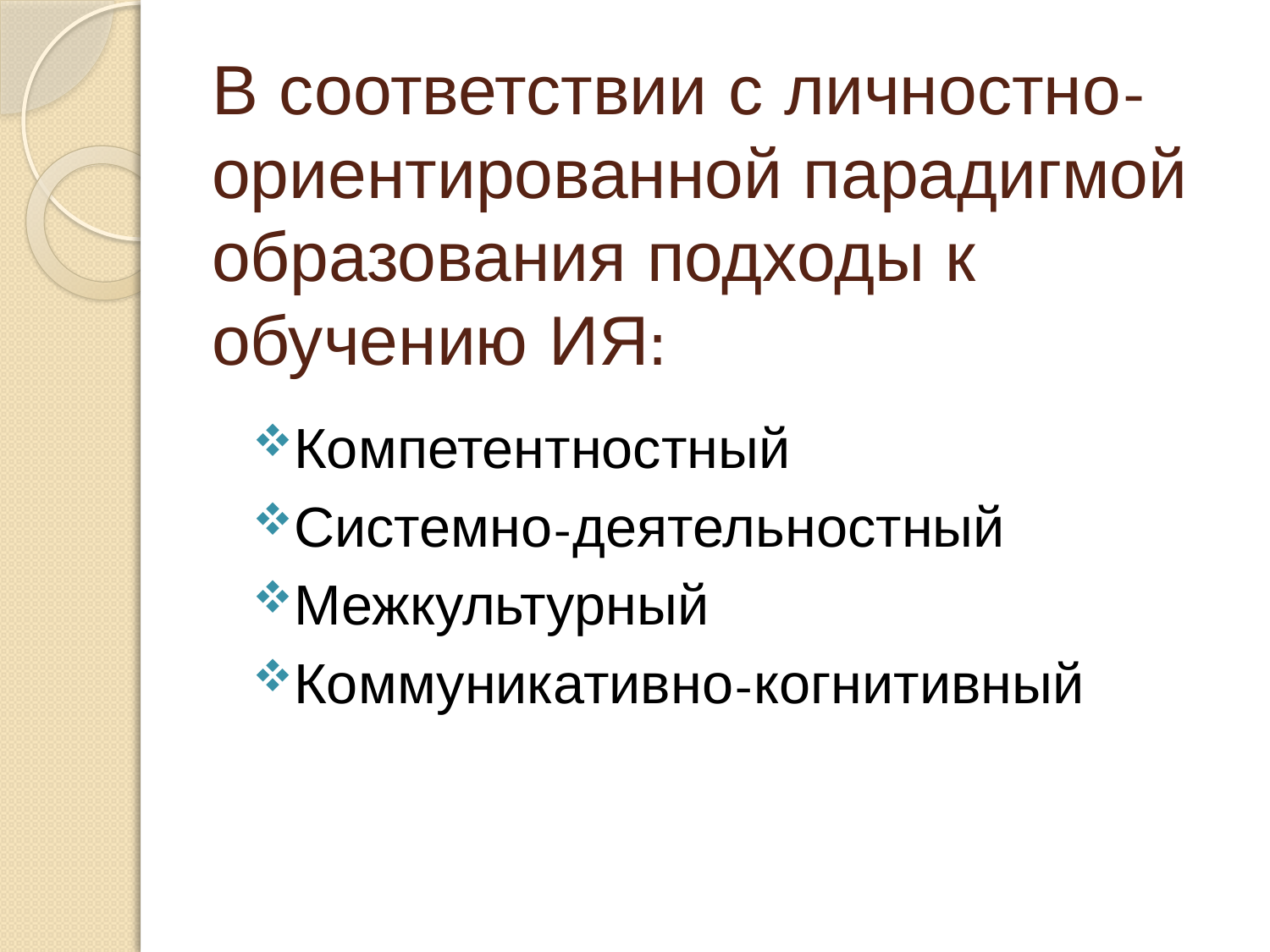

# В соответствии с личностно-ориентированной парадигмой образования подходы к обучению ИЯ:
Компетентностный
Системно-деятельностный
Межкультурный
Коммуникативно-когнитивный